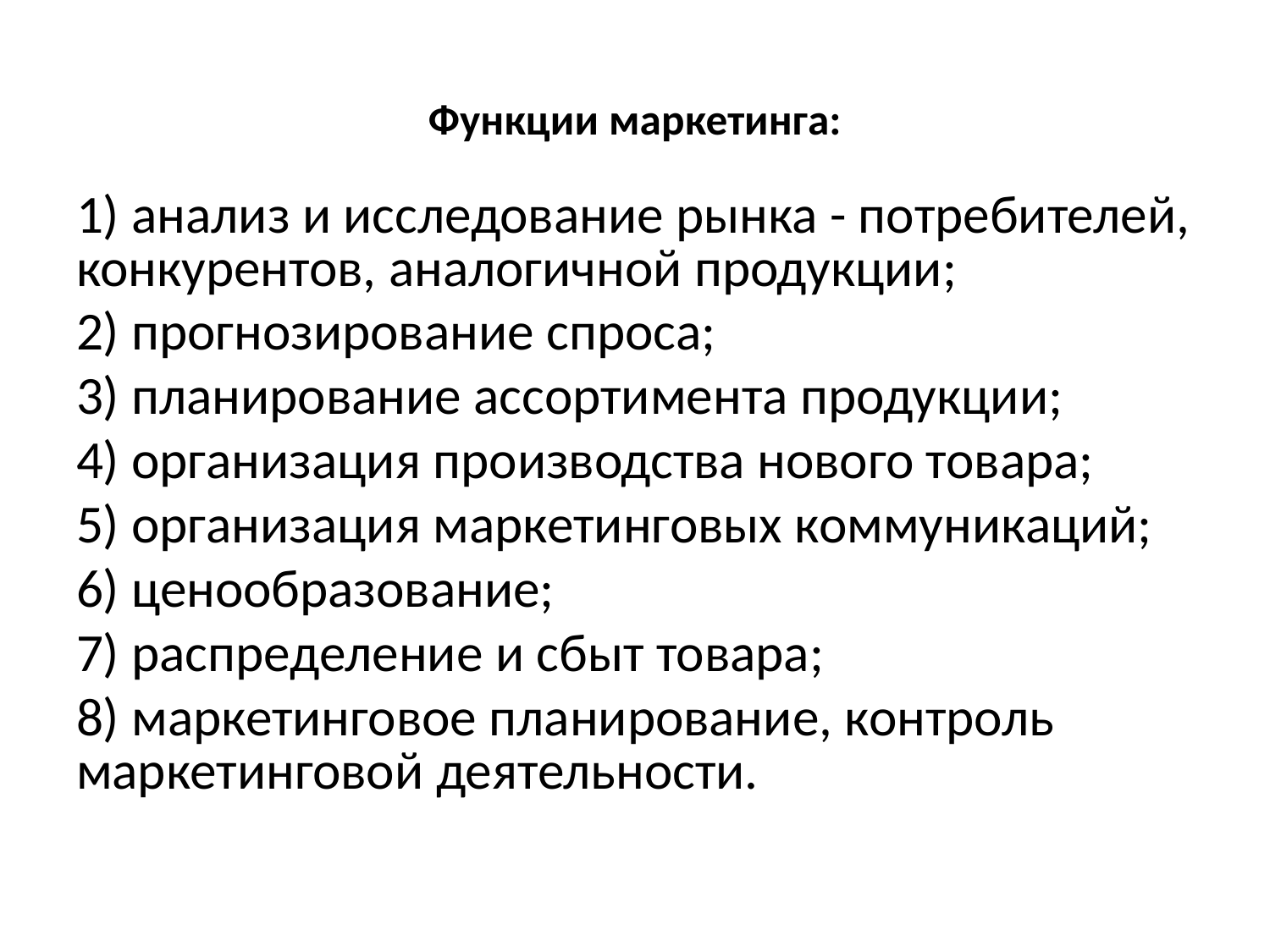

# Функции маркетинга:
1) анализ и исследование рынка - потребителей, конкурентов, аналогичной продукции;
2) прогнозирование спроса;
3) планирование ассортимента продукции;
4) организация производства нового товара;
5) организация маркетинговых коммуникаций;
6) ценообразование;
7) распределение и сбыт товара;
8) маркетинговое планирование, контроль маркетинговой деятельности.